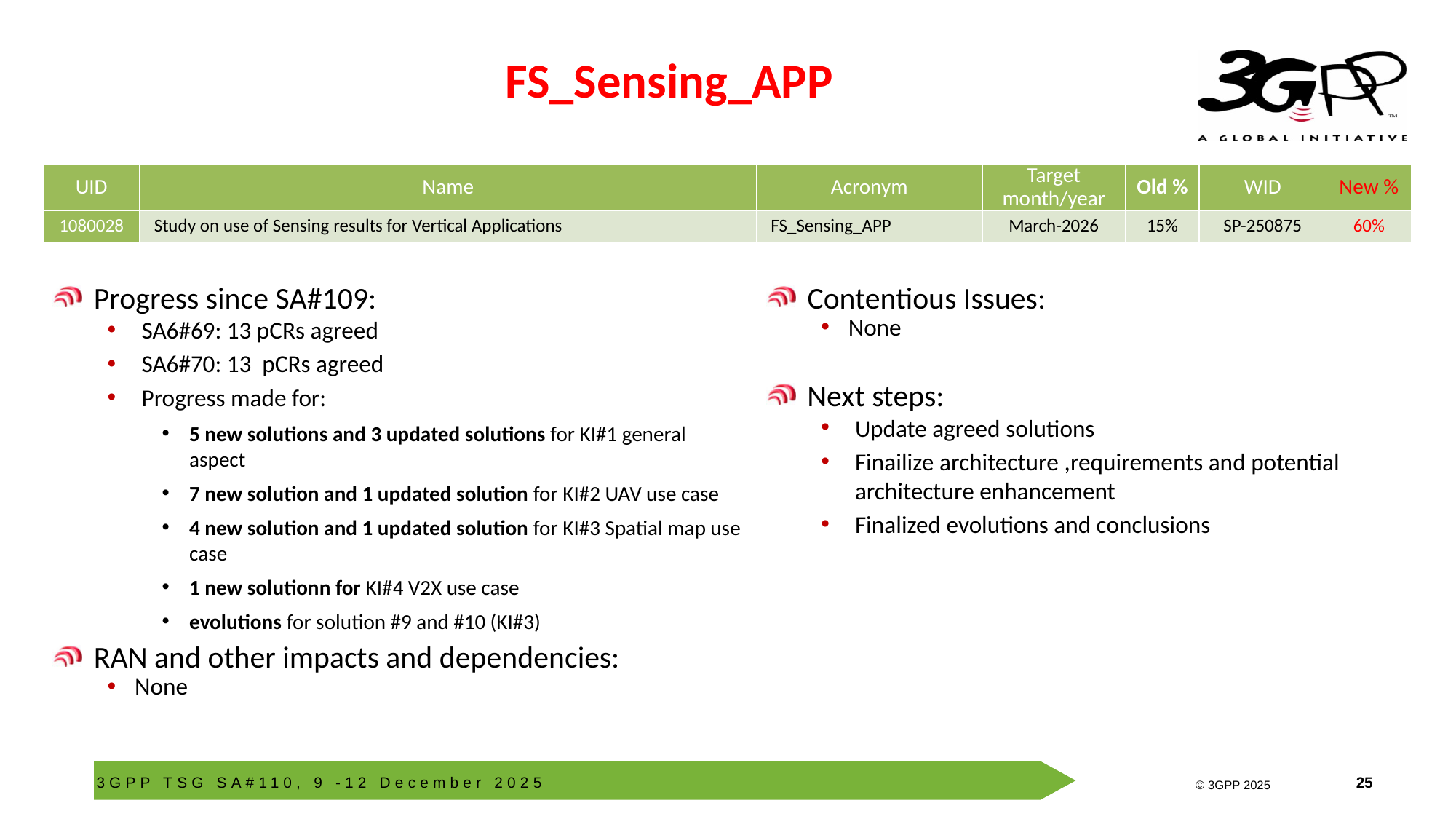

# FS_Sensing_APP
| UID | Name | Acronym | Target month/year | Old % | WID | New % |
| --- | --- | --- | --- | --- | --- | --- |
| 1080028 | Study on use of Sensing results for Vertical Applications | FS\_Sensing\_APP | March-2026 | 15% | SP-250875 | 60% |
Progress since SA#109:
SA6#69: 13 pCRs agreed
SA6#70: 13  pCRs agreed
Progress made for:
5 new solutions and 3 updated solutions for KI#1 general aspect
7 new solution and 1 updated solution for KI#2 UAV use case
4 new solution and 1 updated solution for KI#3 Spatial map use case
1 new solutionn for KI#4 V2X use case
evolutions for solution #9 and #10 (KI#3)
RAN and other impacts and dependencies:
None

Contentious Issues:
None

Next steps:
Update agreed solutions
Finailize architecture ,requirements and potential architecture enhancement
Finalized evolutions and conclusions